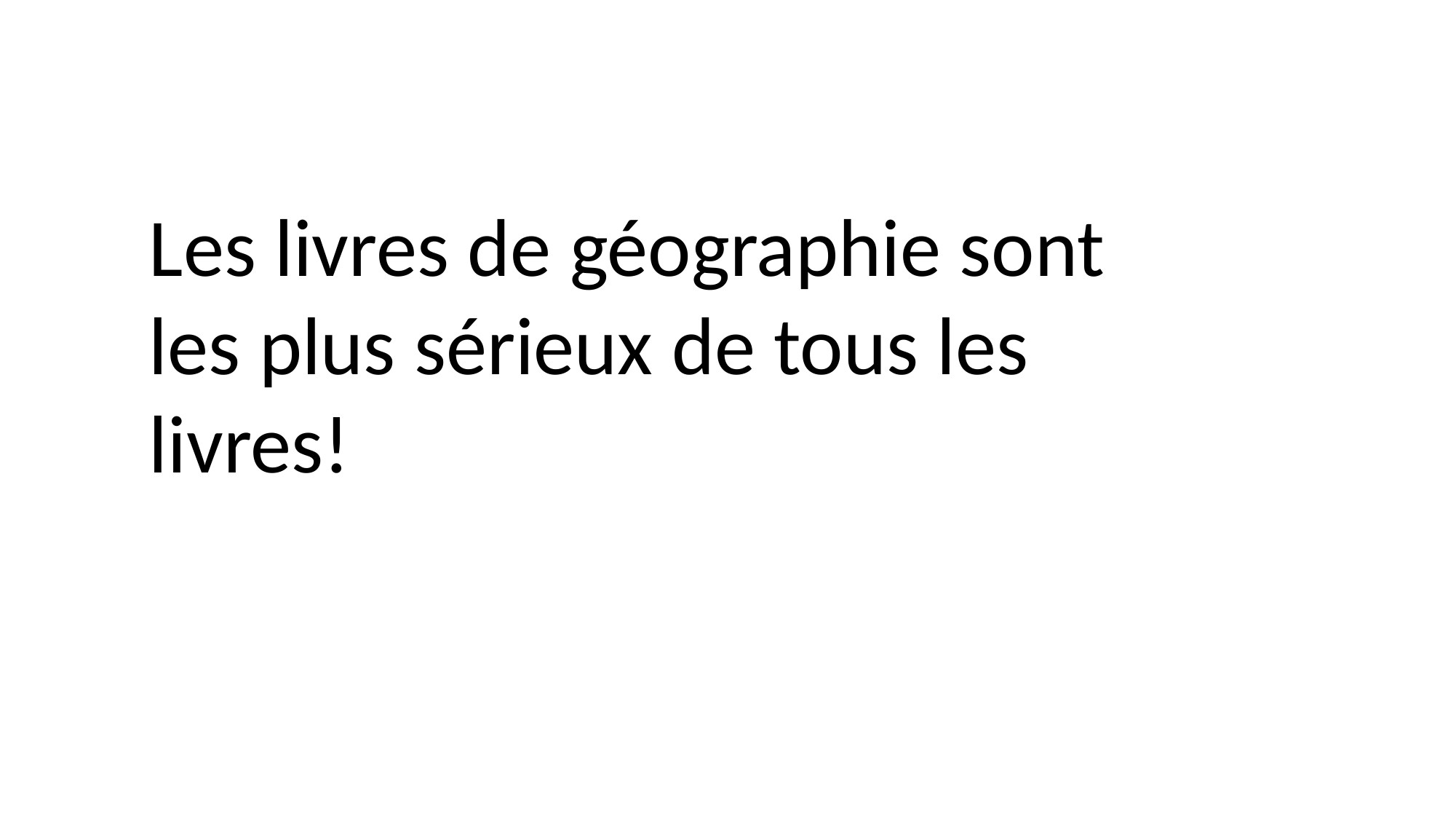

Les livres de géographie sont les plus sérieux de tous les livres!